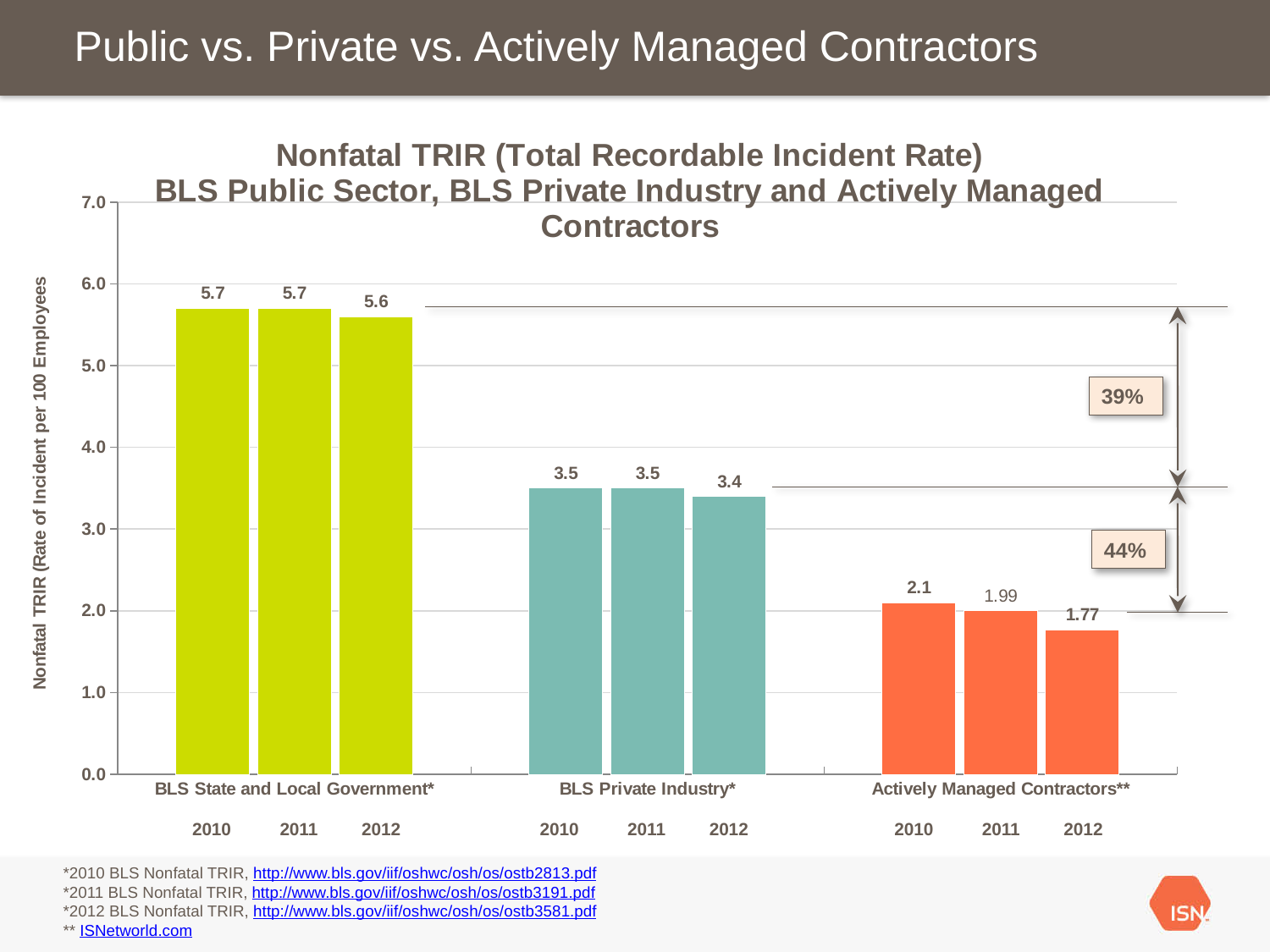

# Public vs. Private vs. Actively Managed Contractors

### Chart: Nonfatal TRIR (Total Recordable Incident Rate)
BLS Public Sector, BLS Private Industry and Actively Managed Contractors

| Category | 2010 | 2011 | 2012 |
|---|---|---|---|
| BLS State and Local Government* | 5.7 | 5.7 | 5.6 |
| BLS Private Industry* | 3.5 | 3.5 | 3.4 |
| Actively Managed Contractors** | 2.1 | 2.0 | 1.77 |
39%
44%
2010          2011         2012
2010          2011         2012
2010          2011         2012
*2010 BLS Nonfatal TRIR, http://www.bls.gov/iif/oshwc/osh/os/ostb2813.pdf
*2011 BLS Nonfatal TRIR, http://www.bls.gov/iif/oshwc/osh/os/ostb3191.pdf
*2012 BLS Nonfatal TRIR, http://www.bls.gov/iif/oshwc/osh/os/ostb3581.pdf
** ISNetworld.com